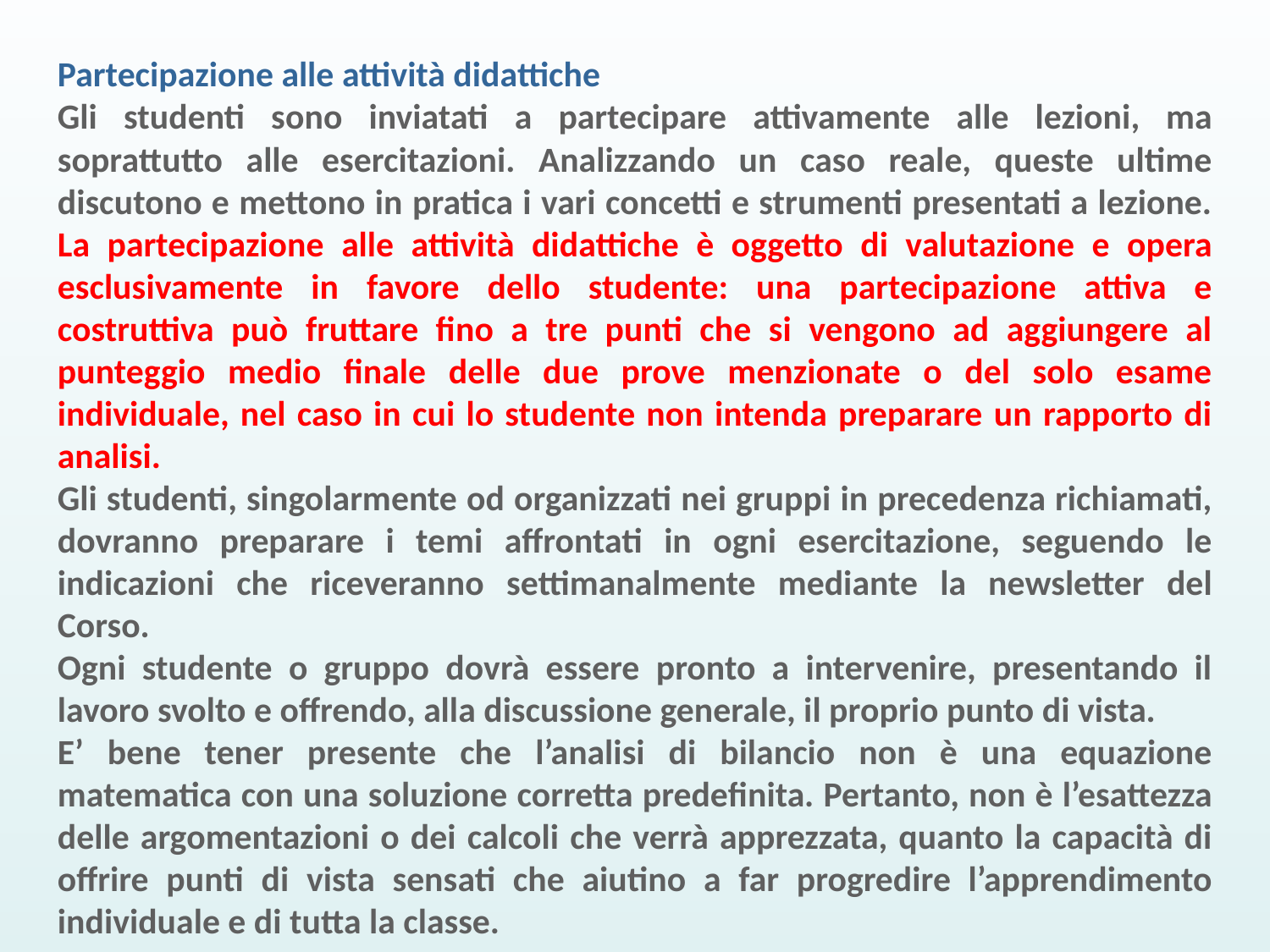

Partecipazione alle attività didattiche
Gli studenti sono inviatati a partecipare attivamente alle lezioni, ma soprattutto alle esercitazioni. Analizzando un caso reale, queste ultime discutono e mettono in pratica i vari concetti e strumenti presentati a lezione. La partecipazione alle attività didattiche è oggetto di valutazione e opera esclusivamente in favore dello studente: una partecipazione attiva e costruttiva può fruttare fino a tre punti che si vengono ad aggiungere al punteggio medio finale delle due prove menzionate o del solo esame individuale, nel caso in cui lo studente non intenda preparare un rapporto di analisi.
Gli studenti, singolarmente od organizzati nei gruppi in precedenza richiamati, dovranno preparare i temi affrontati in ogni esercitazione, seguendo le indicazioni che riceveranno settimanalmente mediante la newsletter del Corso.
Ogni studente o gruppo dovrà essere pronto a intervenire, presentando il lavoro svolto e offrendo, alla discussione generale, il proprio punto di vista.
E’ bene tener presente che l’analisi di bilancio non è una equazione matematica con una soluzione corretta predefinita. Pertanto, non è l’esattezza delle argomentazioni o dei calcoli che verrà apprezzata, quanto la capacità di offrire punti di vista sensati che aiutino a far progredire l’apprendimento individuale e di tutta la classe.